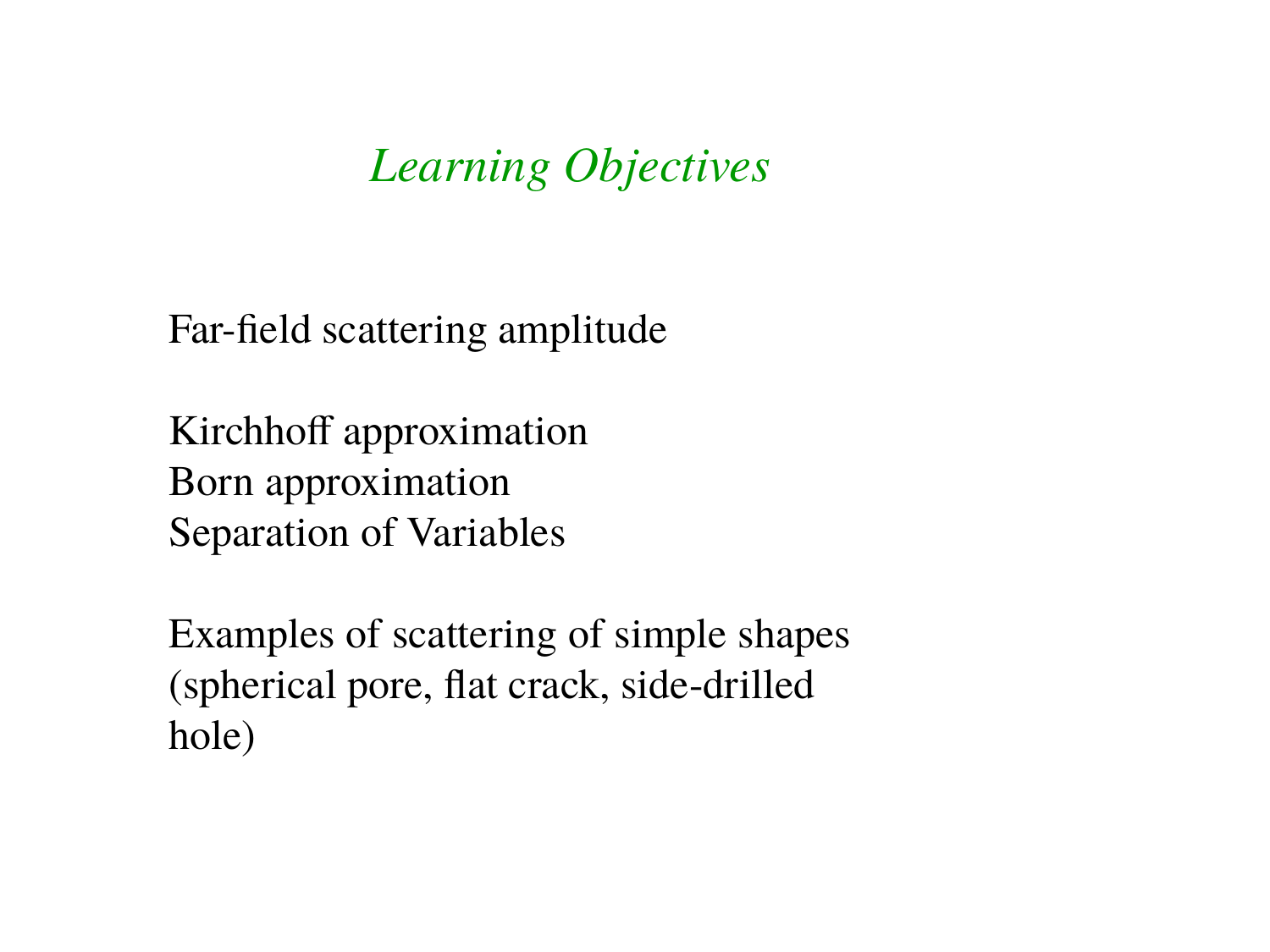

Learning Objectives

Far-field scattering amplitude

Kirchhoff approximation
Born approximation
Separation of Variables

Examples of scattering of simple shapes
(spherical pore, flat crack, side-drilled hole)